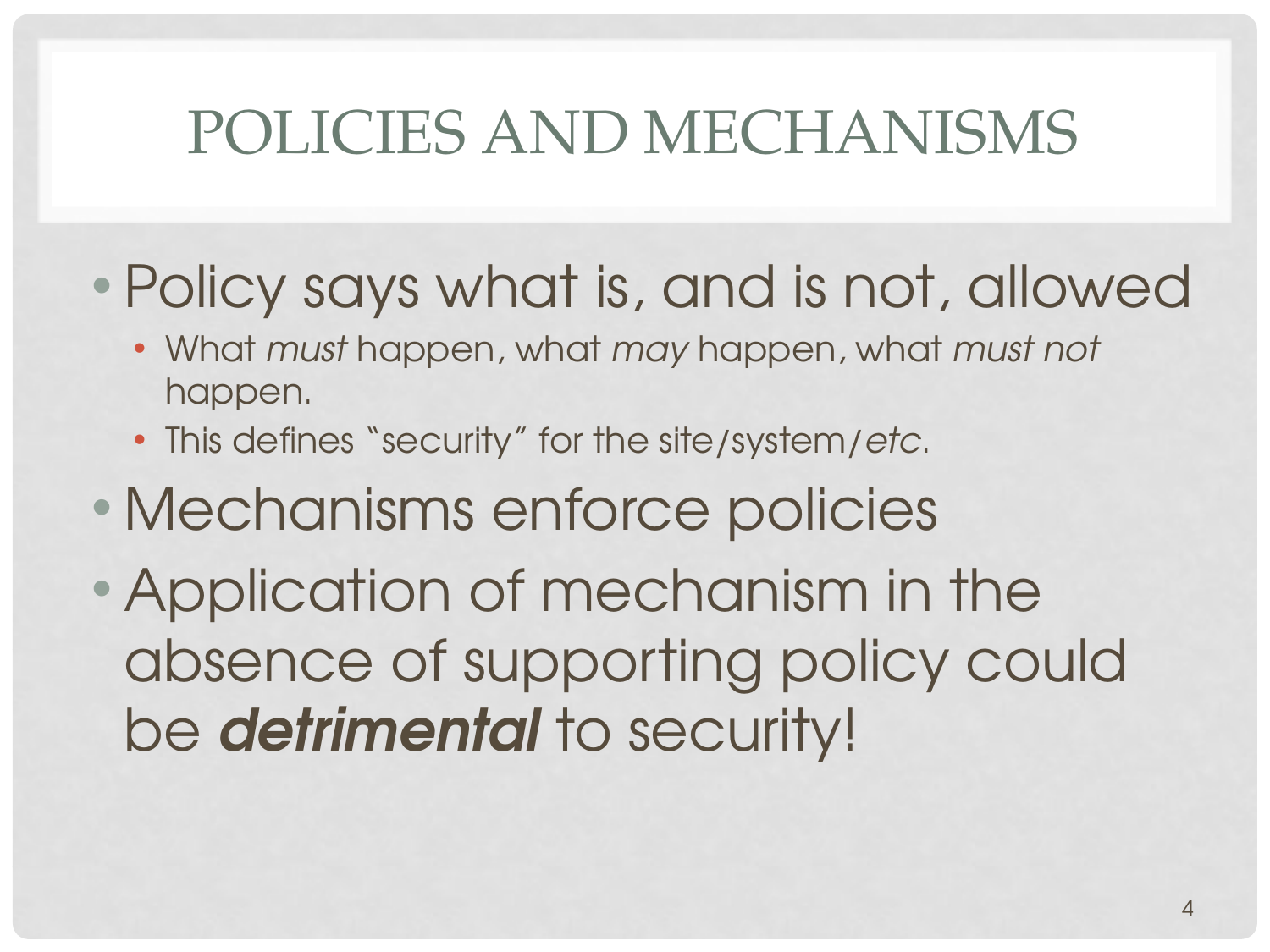

# Policies and Mechanisms
Policy says what is, and is not, allowed
What must happen, what may happen, what must not happen.
This defines “security” for the site/system/etc.
Mechanisms enforce policies
Application of mechanism in the absence of supporting policy could be detrimental to security!
4